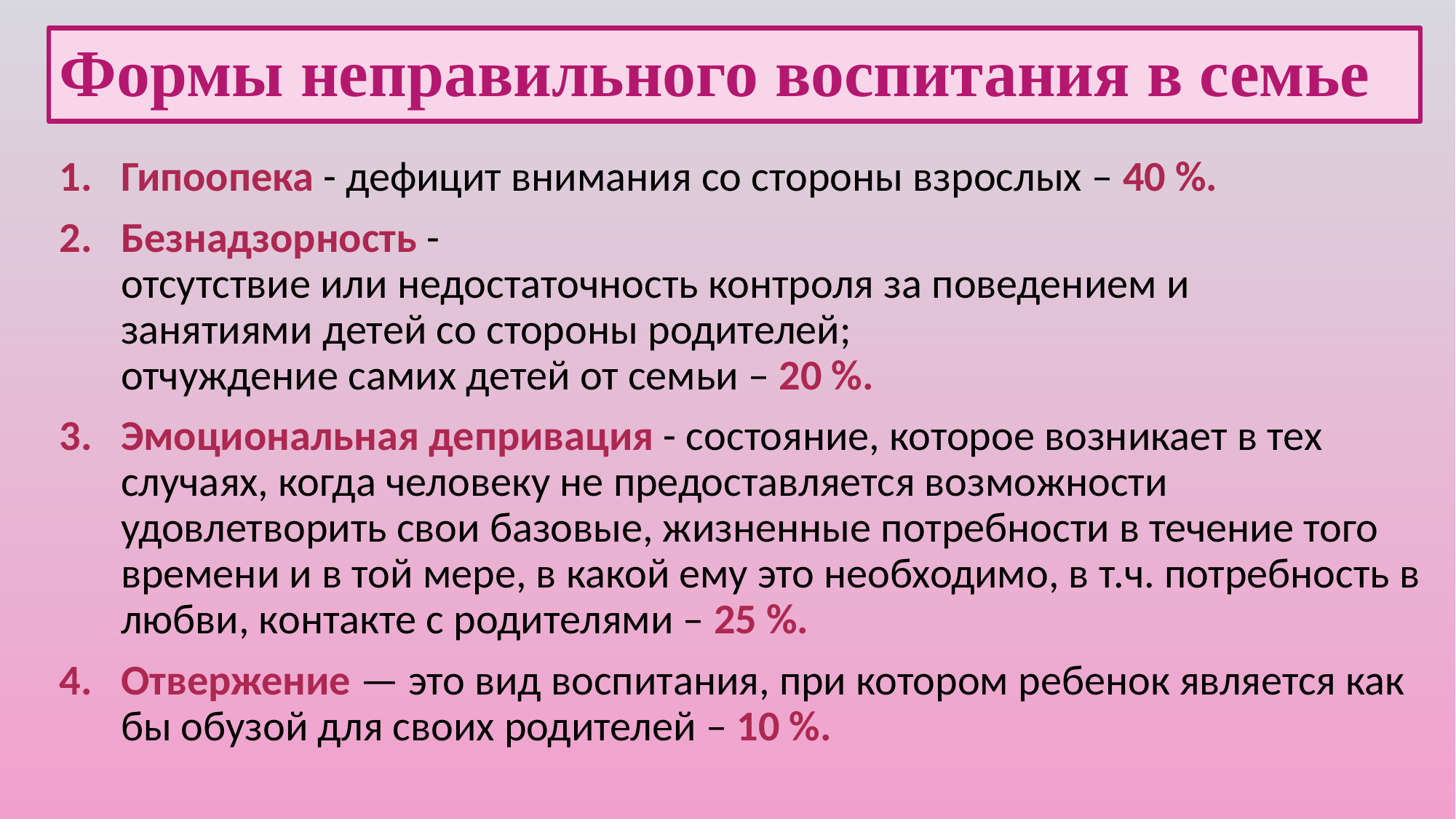

# Формы неправильного воспитания в семье
Гипоопека - дефицит внимания со стороны взрослых – 40 %.
Безнадзорность - отсутствие или недостаточность контроля за поведением и занятиями детей со стороны родителей; отчуждение самих детей от семьи – 20 %.
Эмоциональная депривация - состояние, которое возникает в тех случаях, когда человеку не предоставляется возможности удовлетворить свои базовые, жизненные потребности в течение того времени и в той мере, в какой ему это необходимо, в т.ч. потребность в любви, контакте с родителями – 25 %.
Отвержение — это вид воспитания, при котором ребенок является как бы обузой для своих родителей – 10 %.